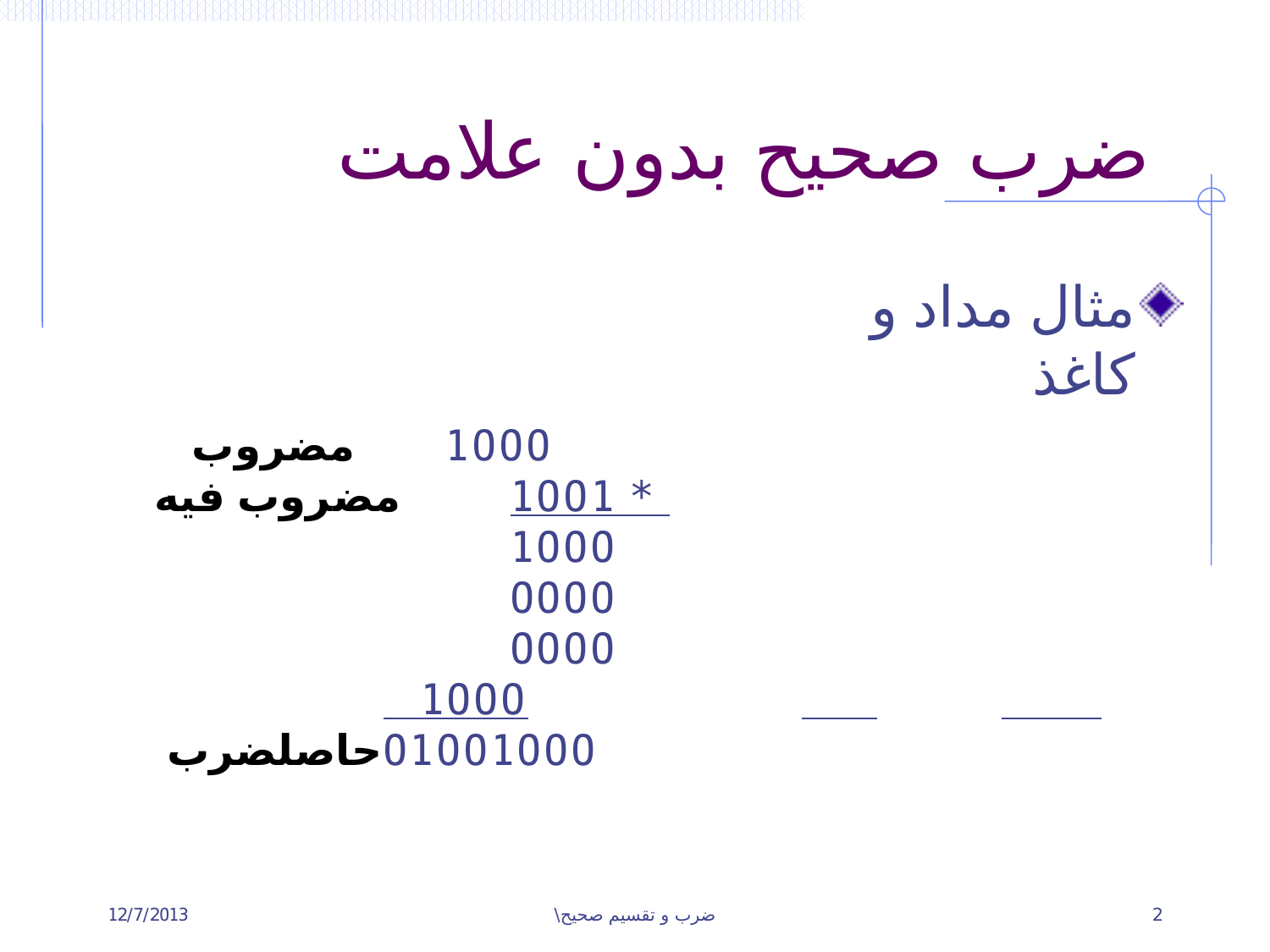

# ضرب صحيح بدون علامت
مثال مداد و کاغذ
مضروب     	                1000
 مضروب فيه  	   * 1001
		    	      1000
			    0000
			  0000
	   	          1000
حاصلضرب   	        01001000
12/7/2013
\ضرب و تقسيم صحيح
2